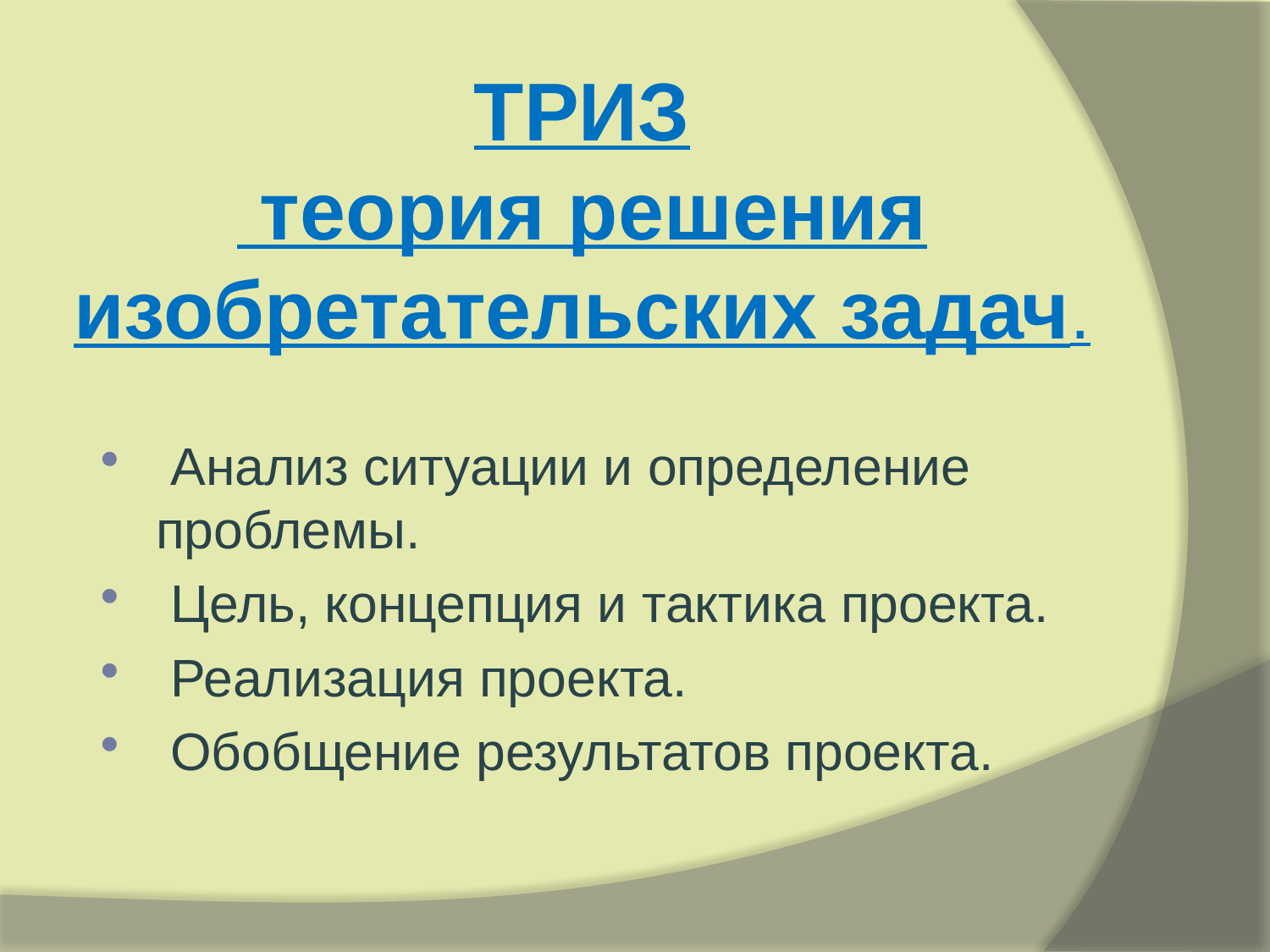

# ТРИЗ теория решения изобретательских задач.
 Анализ ситуации и определение проблемы.
 Цель, концепция и тактика проекта.
 Реализация проекта.
 Обобщение результатов проекта.